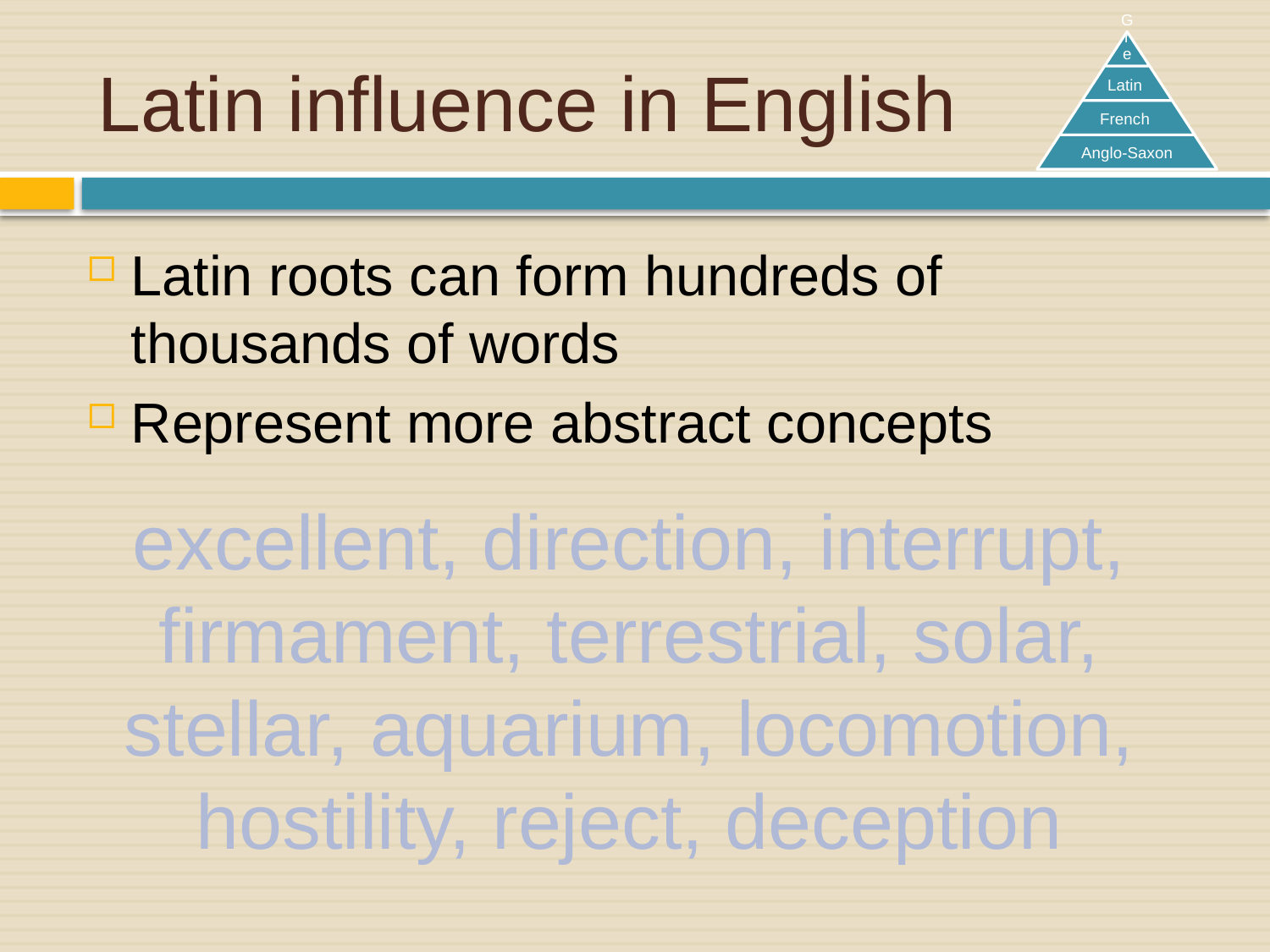

# Latin influence in English
Greek
Latin
French
Anglo-Saxon
Latin roots can form hundreds of thousands of words
Represent more abstract concepts
excellent, direction, interrupt, firmament, terrestrial, solar, stellar, aquarium, locomotion, hostility, reject, deception